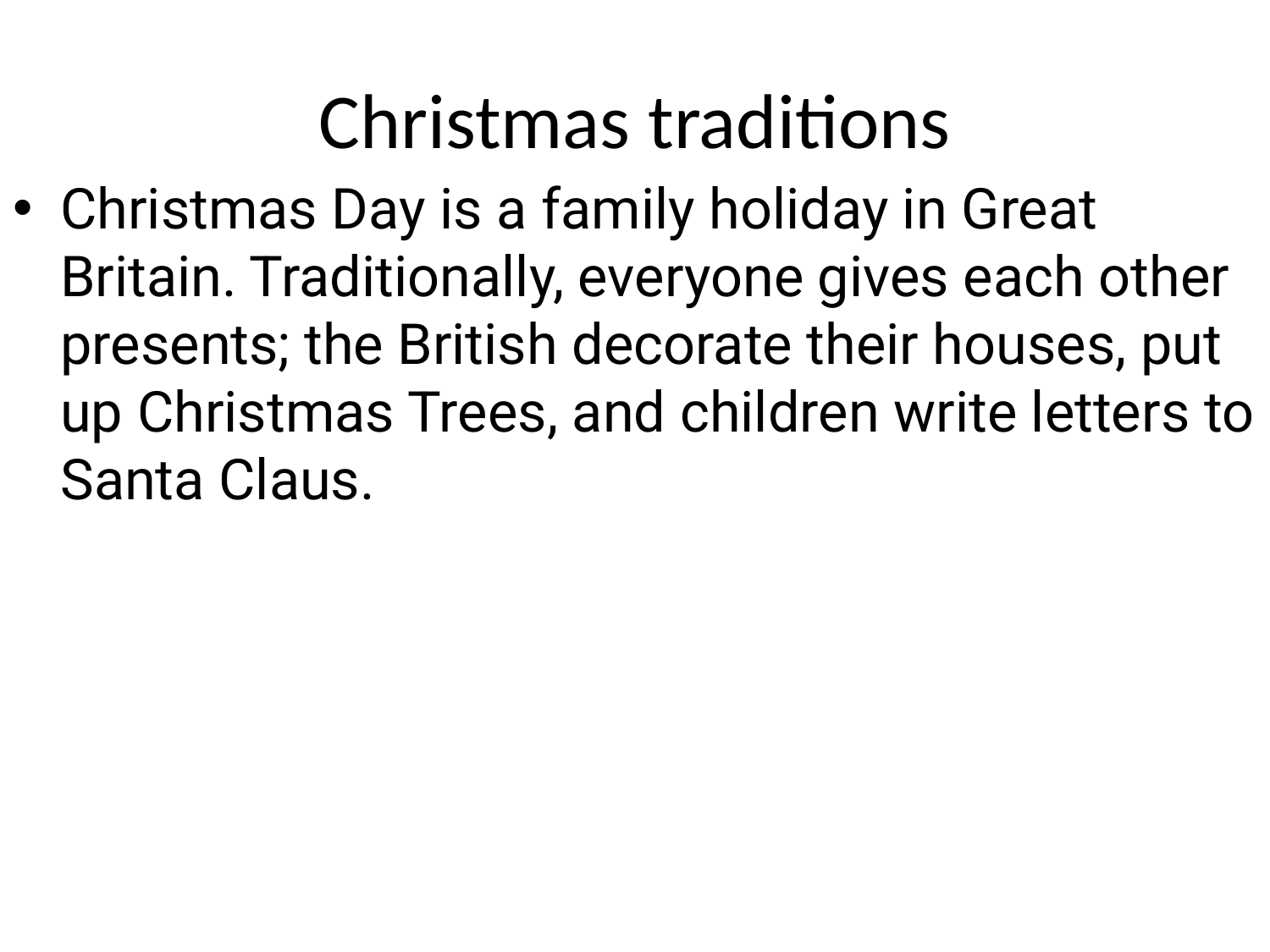

# Christmas traditions
Christmas Day is a family holiday in Great Britain. Traditionally, everyone gives each other presents; the British decorate their houses, put up Christmas Trees, and children write letters to Santa Claus.